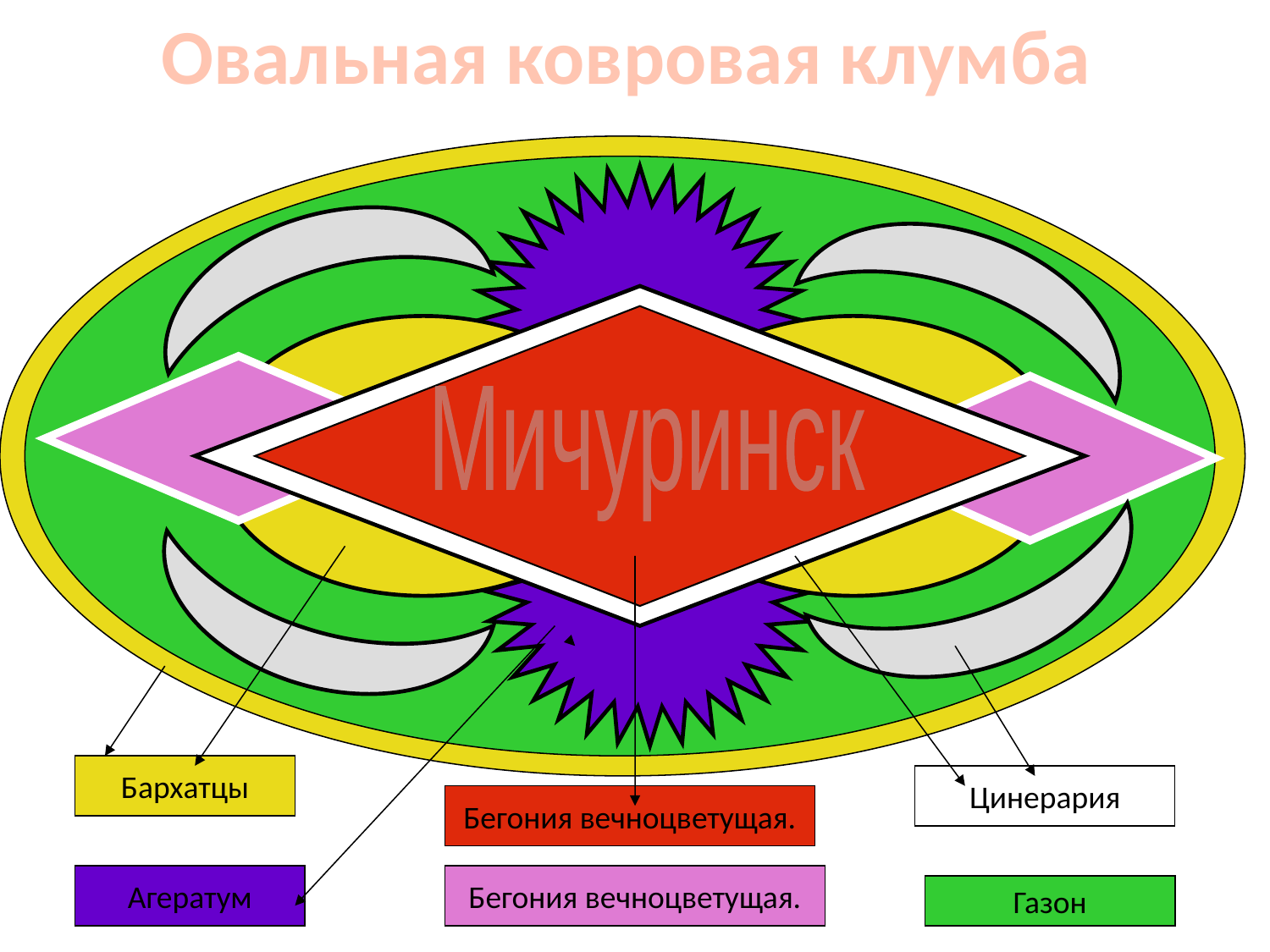

# Овальная ковровая клумба

Мичуринск

Бархатцы
Цинерария
Бегония вечноцветущая.
Агератум
Бегония вечноцветущая.
Газон